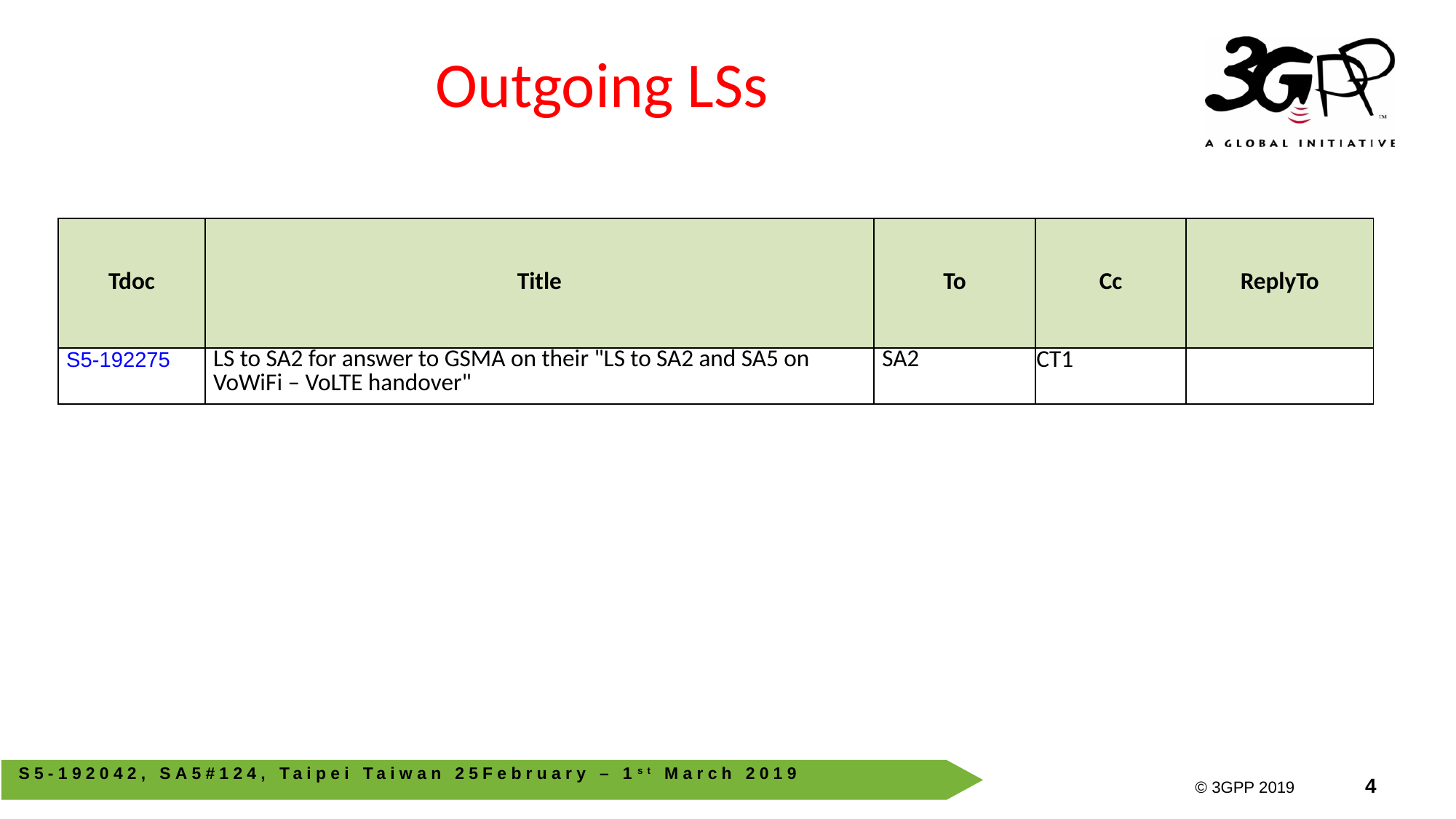

# Outgoing LSs
| Tdoc | Title | To | Cc | ReplyTo |
| --- | --- | --- | --- | --- |
| S5-192275 | LS to SA2 for answer to GSMA on their "LS to SA2 and SA5 on VoWiFi – VoLTE handover" | SA2 | CT1 |  |